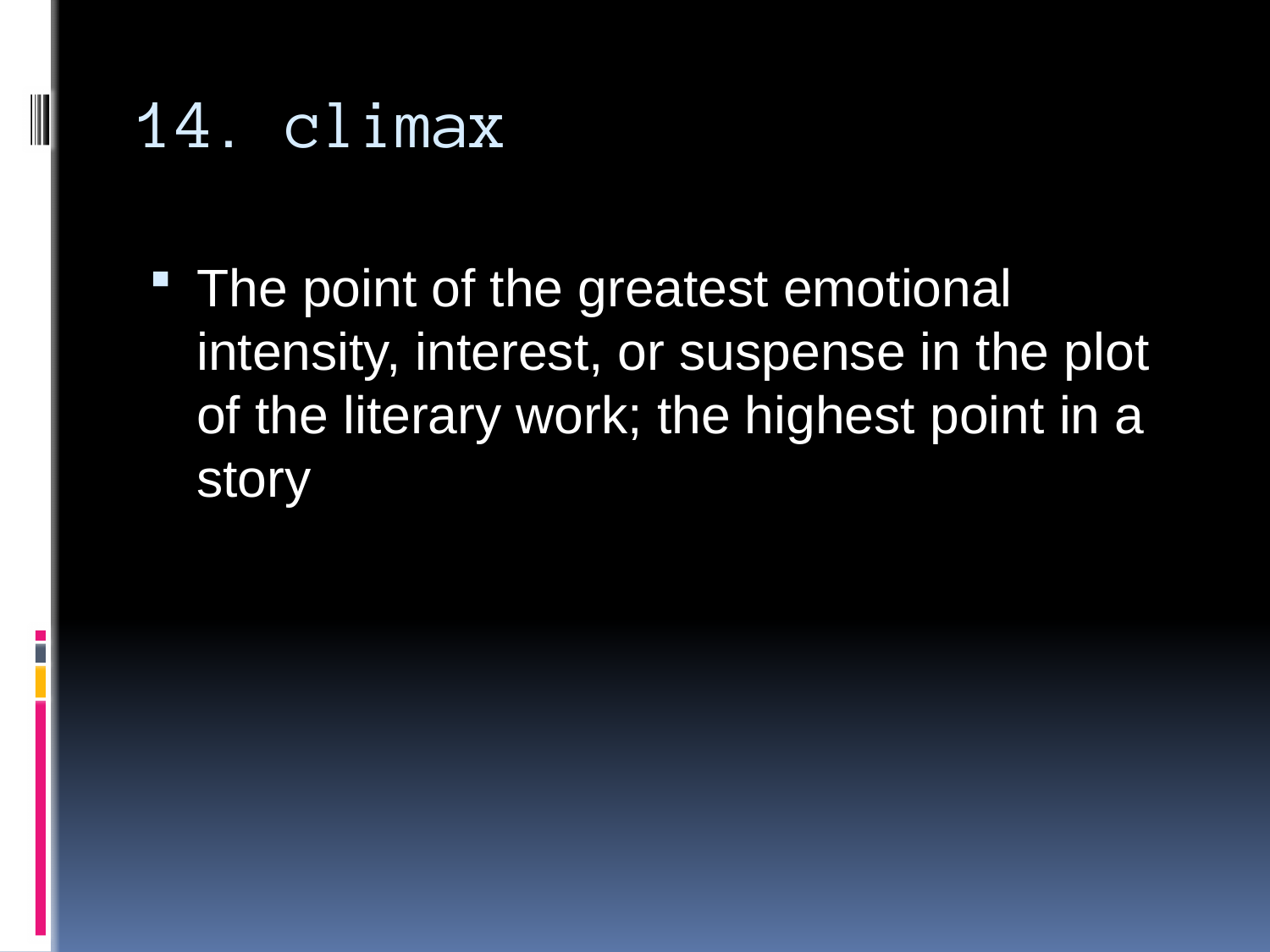

# 14. climax
The point of the greatest emotional intensity, interest, or suspense in the plot of the literary work; the highest point in a story